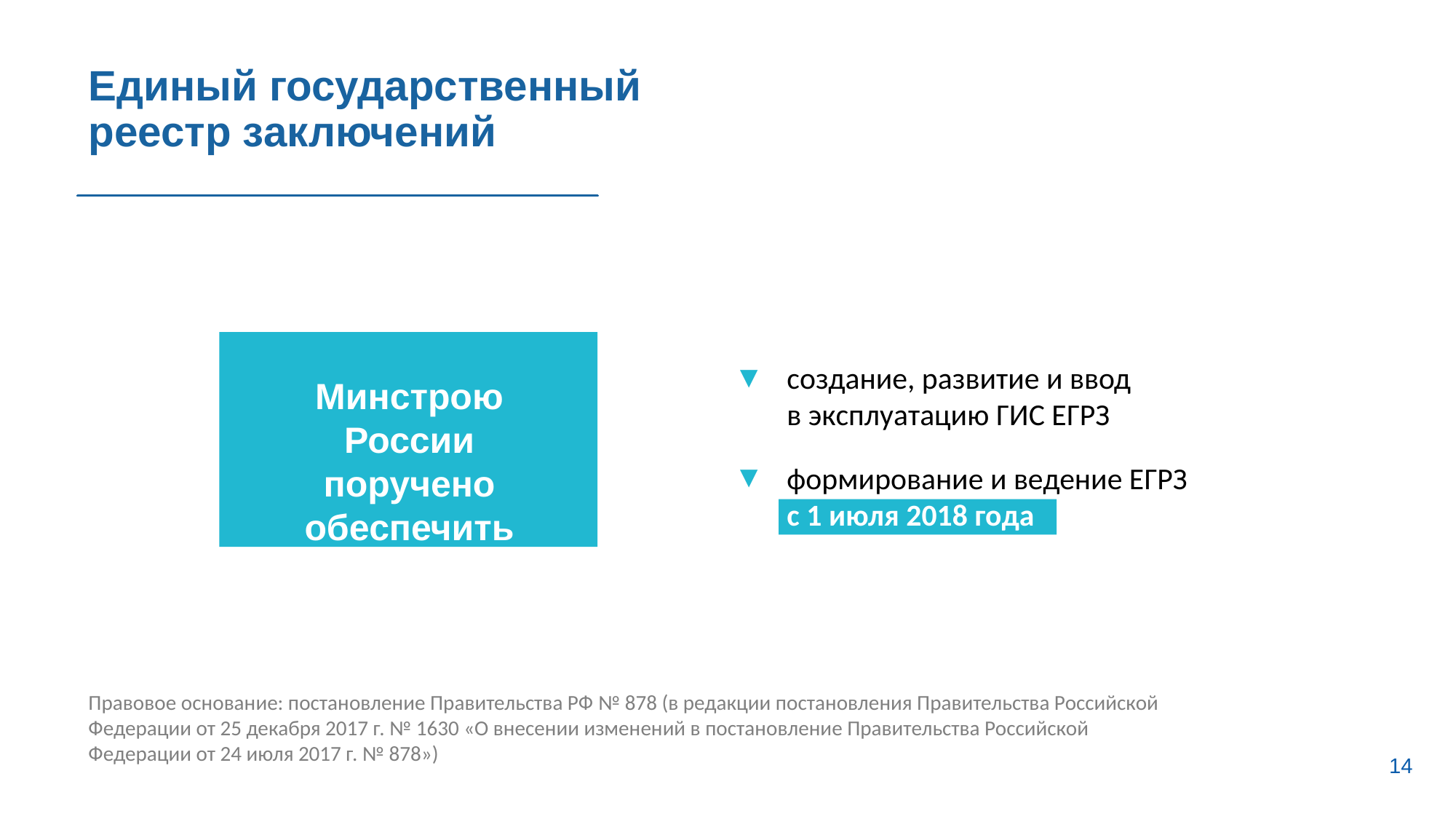

Единый государственный
реестр заключений

создание, развитие и ввод
в эксплуатацию ГИС ЕГРЗ
формирование и ведение ЕГРЗ
с 1 июля 2018 года
Минстрою России поручено обеспечить

Правовое основание: постановление Правительства РФ № 878 (в редакции постановления Правительства Российской Федерации от 25 декабря 2017 г. № 1630 «О внесении изменений в постановление Правительства Российской Федерации от 24 июля 2017 г. № 878»)
14